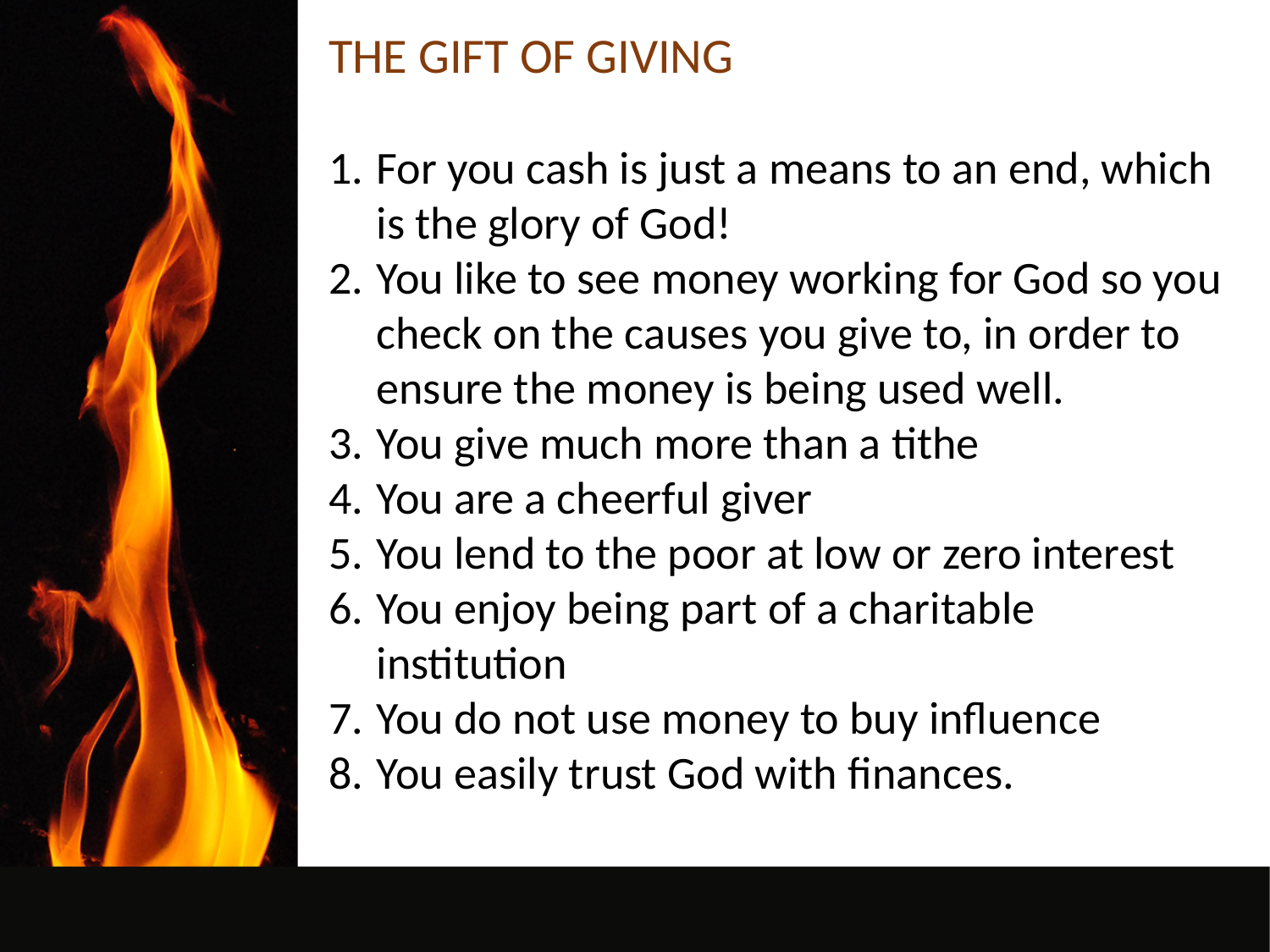

THE GIFT OF GIVING

For you cash is just a means to an end, which is the glory of God!
You like to see money working for God so you check on the causes you give to, in order to ensure the money is being used well.
You give much more than a tithe
You are a cheerful giver
You lend to the poor at low or zero interest
You enjoy being part of a charitable institution
You do not use money to buy influence
You easily trust God with finances.